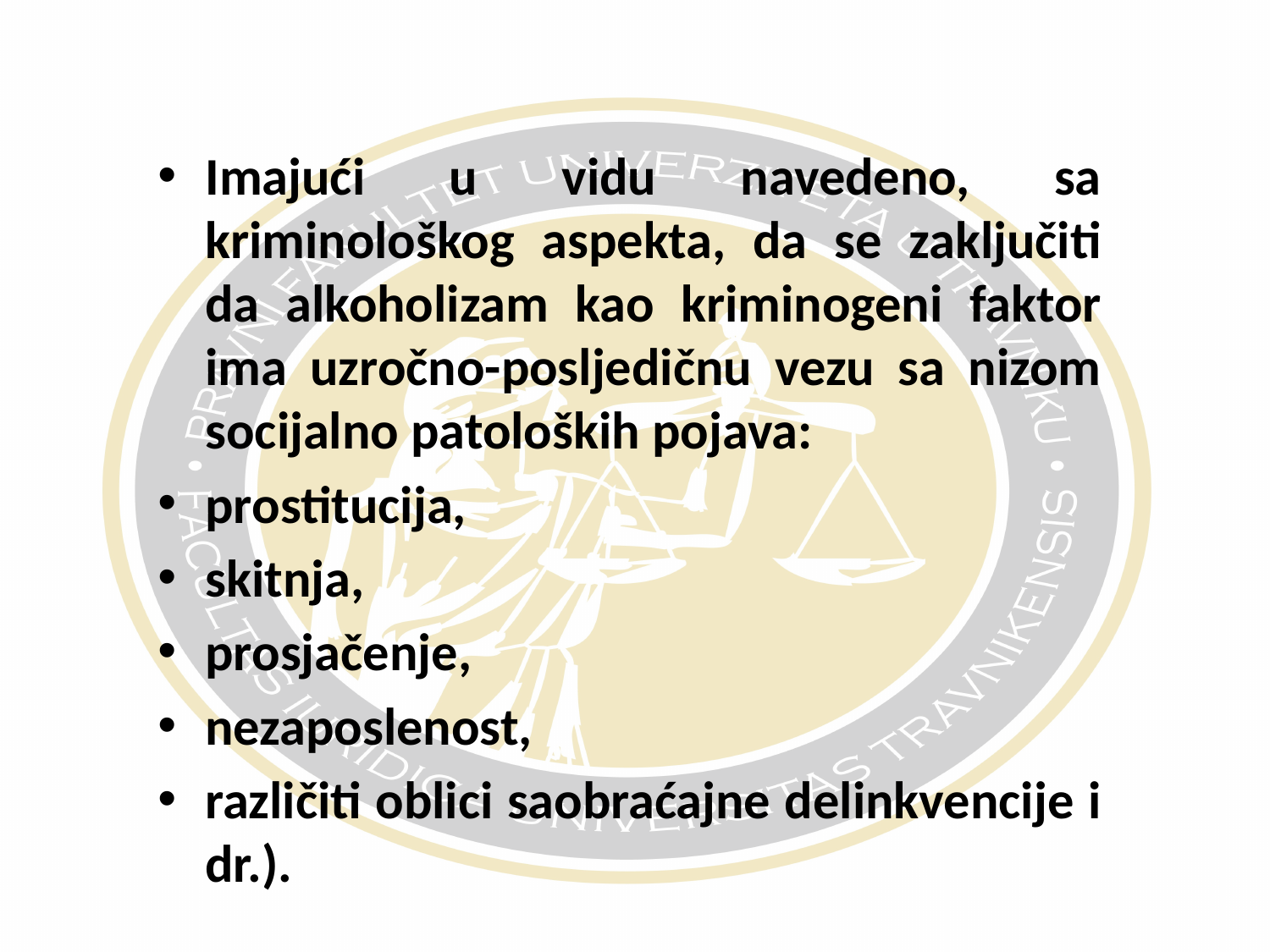

#
Imajući u vidu navedeno, sa kriminološkog aspekta, da se zaključiti da alkoholizam kao kriminogeni faktor ima uzročno-posljedičnu vezu sa nizom socijalno patoloških pojava:
prostitucija,
skitnja,
prosjačenje,
nezaposlenost,
različiti oblici saobraćajne delinkvencije i dr.).